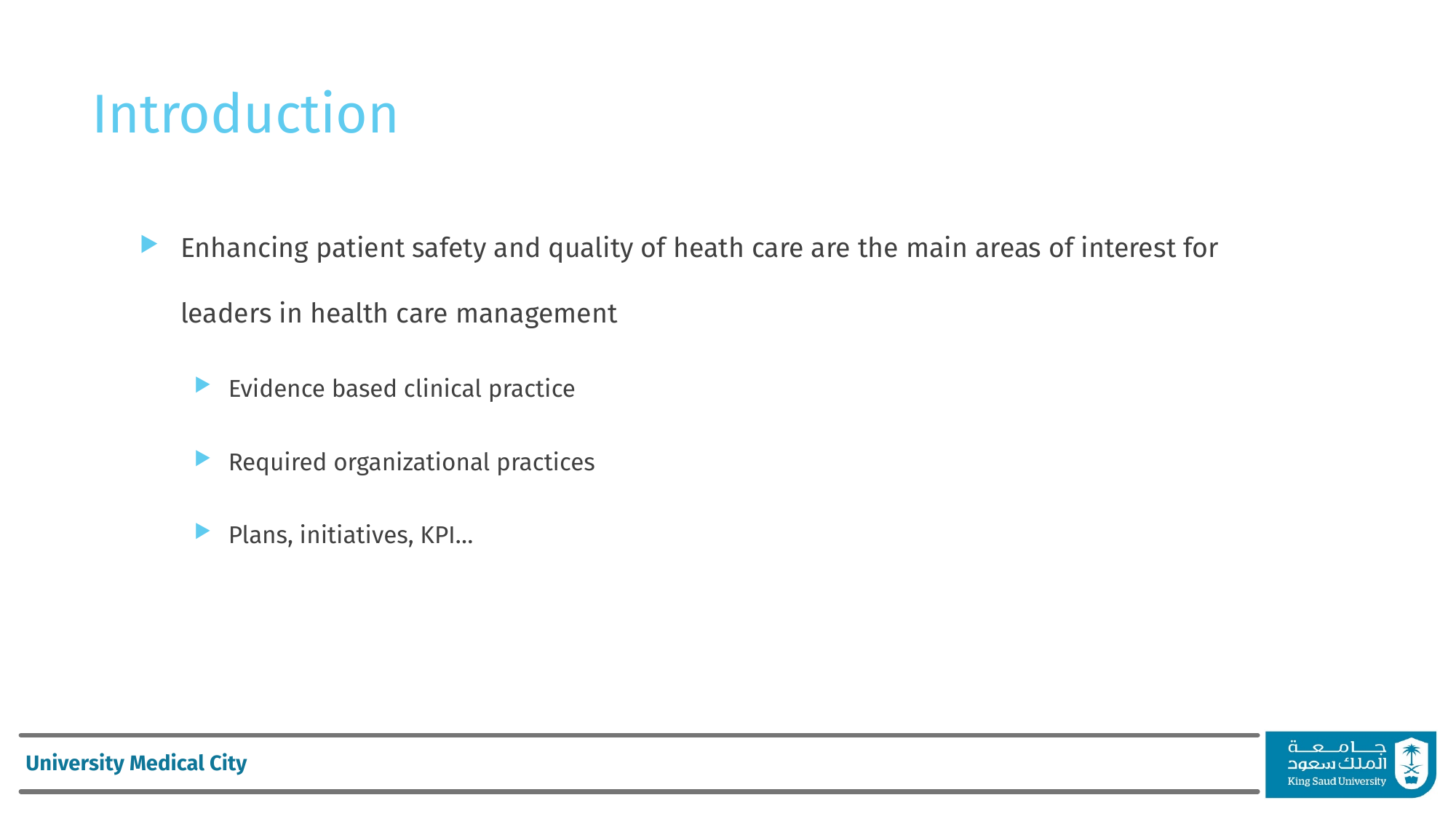

# Introduction
Enhancing patient safety and quality of heath care are the main areas of interest for leaders in health care management
Evidence based clinical practice
Required organizational practices
Plans, initiatives, KPI…